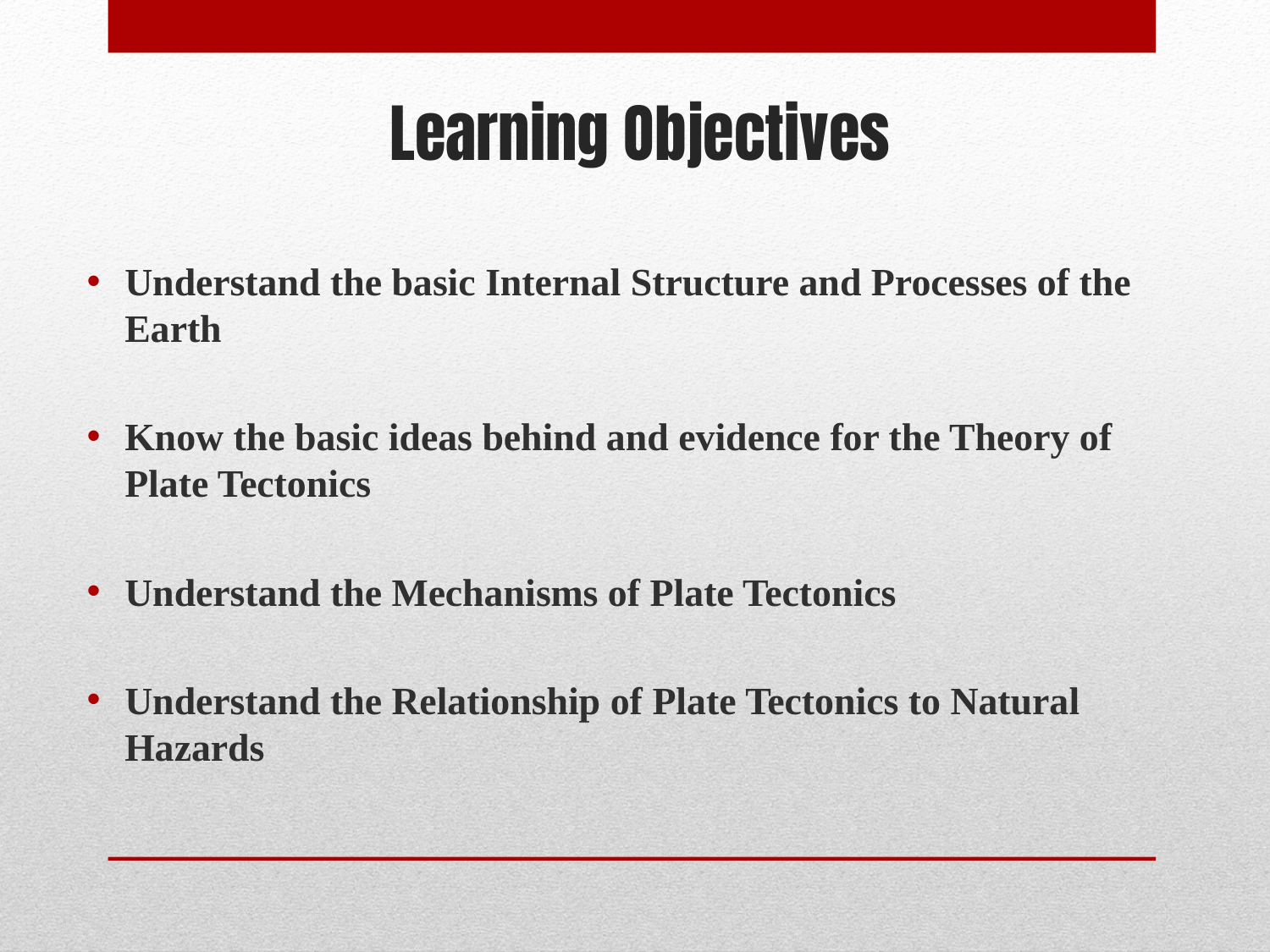

Learning Objectives
Understand the basic Internal Structure and Processes of the Earth

Know the basic ideas behind and evidence for the Theory of Plate Tectonics

Understand the Mechanisms of Plate Tectonics

Understand the Relationship of Plate Tectonics to Natural Hazards